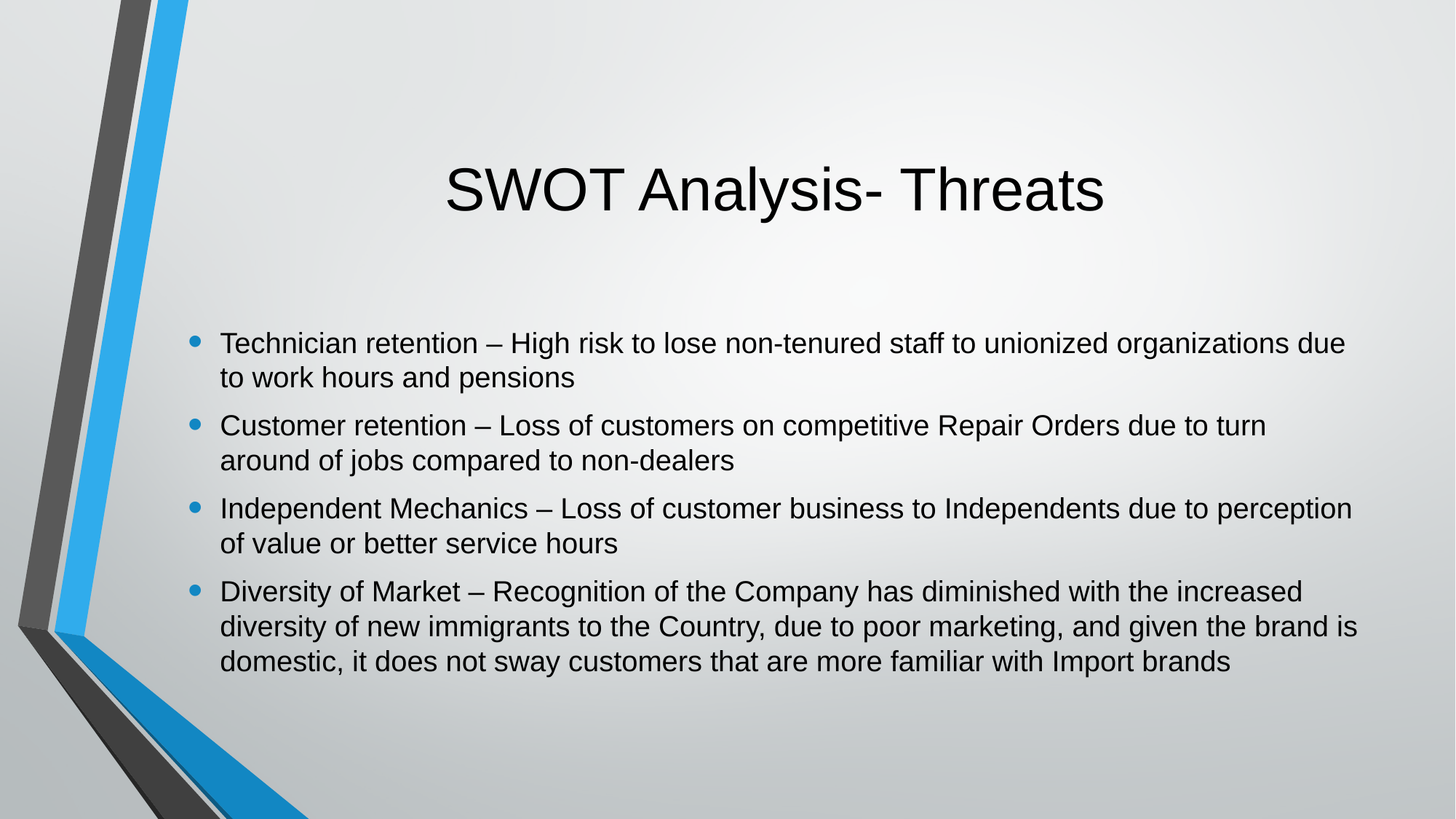

# SWOT Analysis- Threats
Technician retention – High risk to lose non-tenured staff to unionized organizations due to work hours and pensions
Customer retention – Loss of customers on competitive Repair Orders due to turn around of jobs compared to non-dealers
Independent Mechanics – Loss of customer business to Independents due to perception of value or better service hours
Diversity of Market – Recognition of the Company has diminished with the increased diversity of new immigrants to the Country, due to poor marketing, and given the brand is domestic, it does not sway customers that are more familiar with Import brands